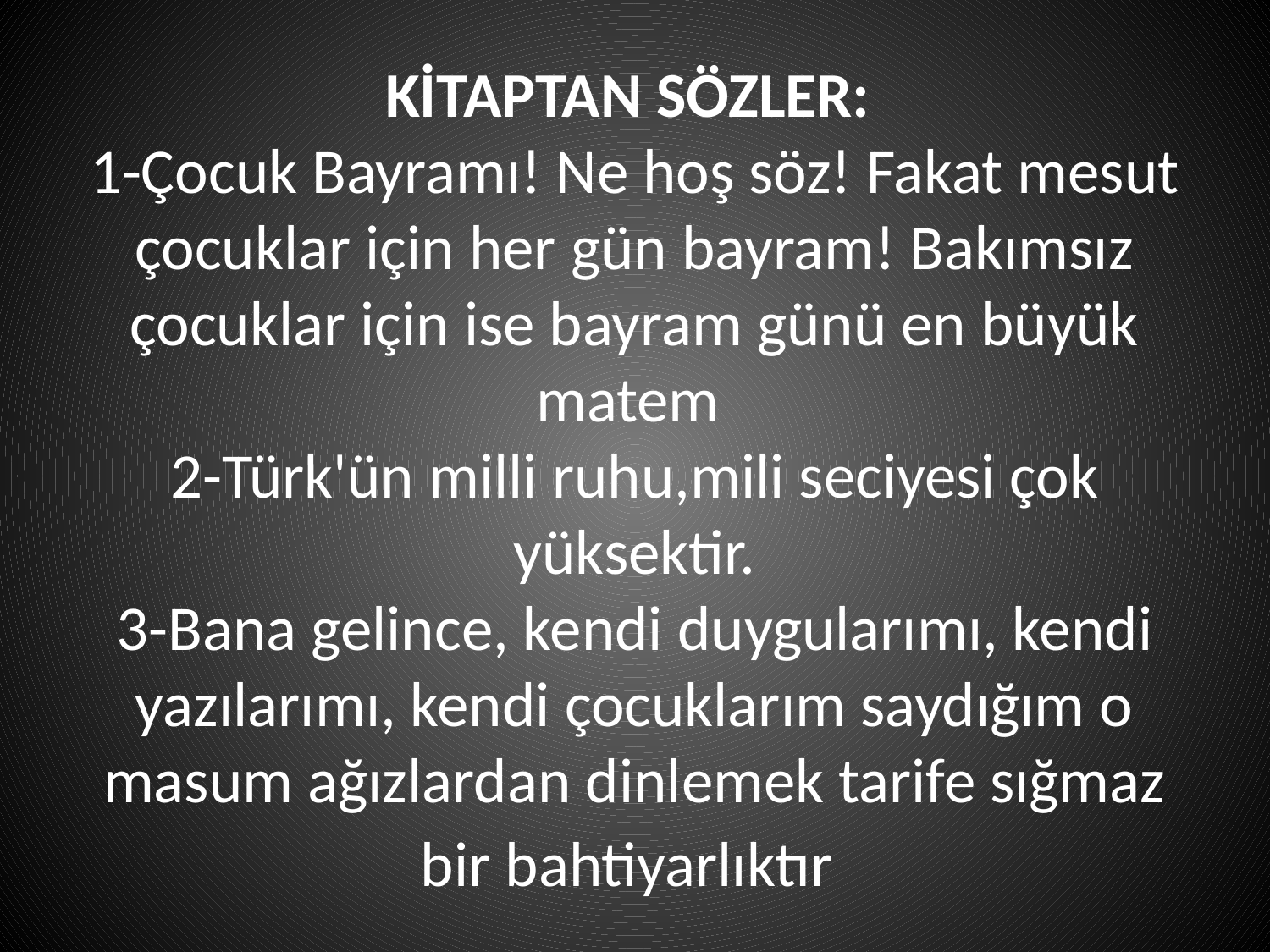

# KİTAPTAN SÖZLER: 1-Çocuk Bayramı! Ne hoş söz! Fakat mesut çocuklar için her gün bayram! Bakımsız çocuklar için ise bayram günü en büyük matem 2-Türk'ün milli ruhu,mili seciyesi çok yüksektir. 3-Bana gelince, kendi duygularımı, kendi yazılarımı, kendi çocuklarım saydığım o masum ağızlardan dinlemek tarife sığmaz bir bahtiyarlıktır